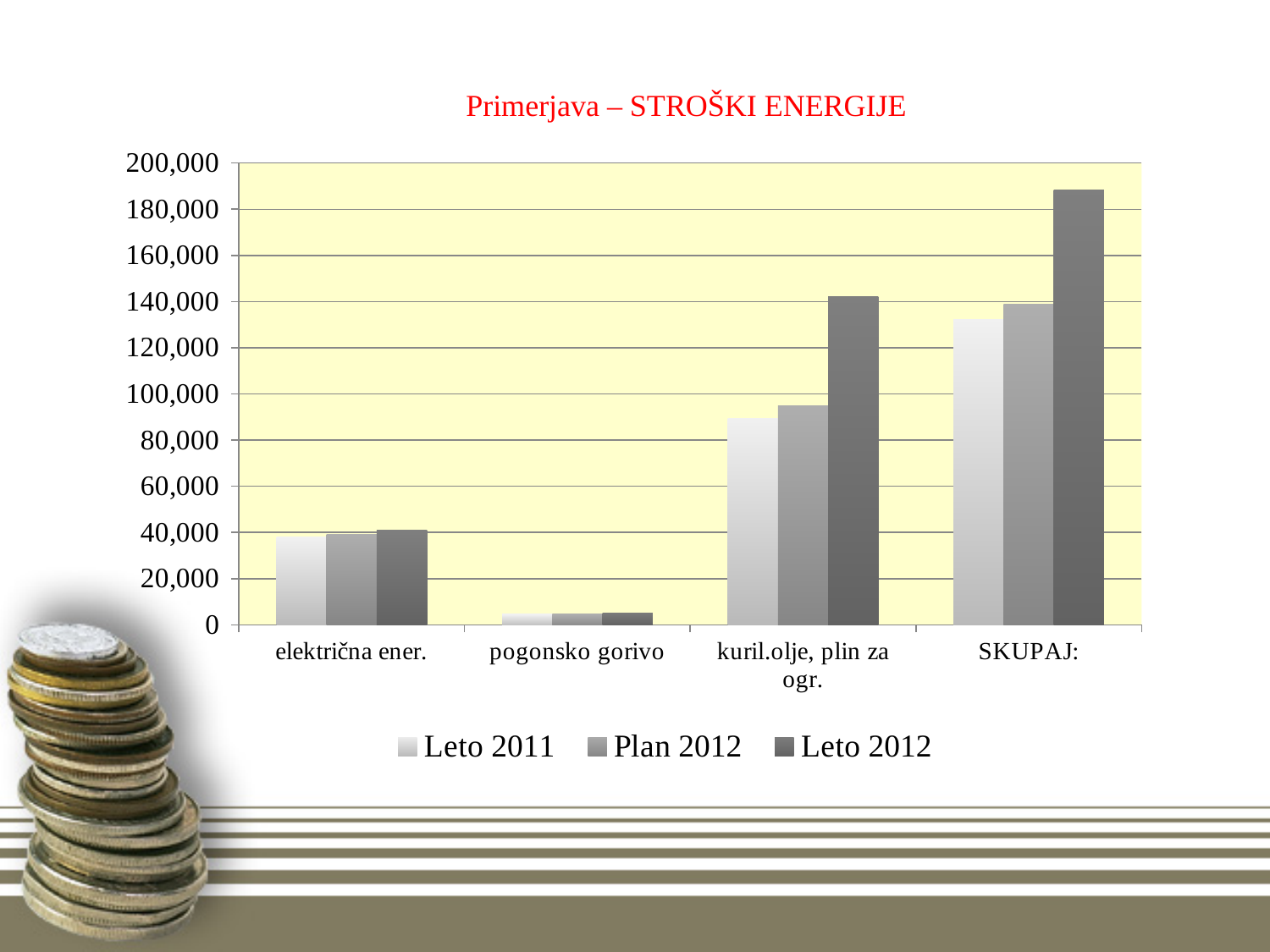

# Primerjava – STROŠKI ENERGIJE

### Chart

| Category | Leto 2011 | Plan 2012 | Leto 2012 |
|---|---|---|---|
| električna ener. | 38216.3 | 39057.06 | 40878.62 |
| pogonsko gorivo | 4657.32 | 4759.78 | 5024.35 |
| kuril.olje, plin za ogr. | 89413.37 | 95000.0 | 142327.18 |
| SKUPAJ: | 132286.99 | 138816.84 | 188230.15 |